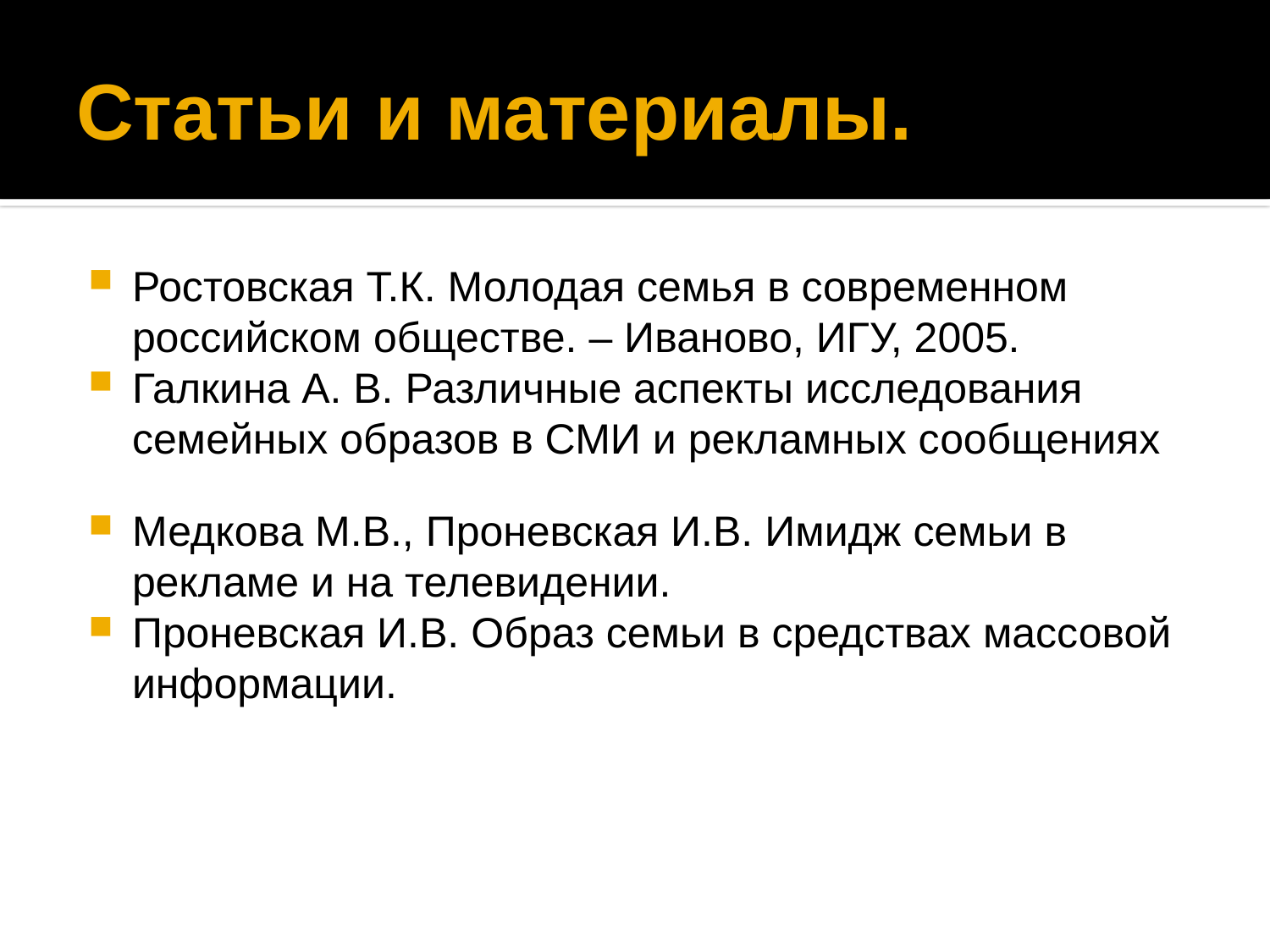

# Статьи и материалы.
Ростовская Т.К. Молодая семья в современном российском обществе. – Иваново, ИГУ, 2005.
Галкина А. В. Различные аспекты исследования семейных образов в СМИ и рекламных сообщениях

Медкова М.В., Проневская И.В. Имидж семьи в рекламе и на телевидении.
Проневская И.В. Образ семьи в средствах массовой информации.